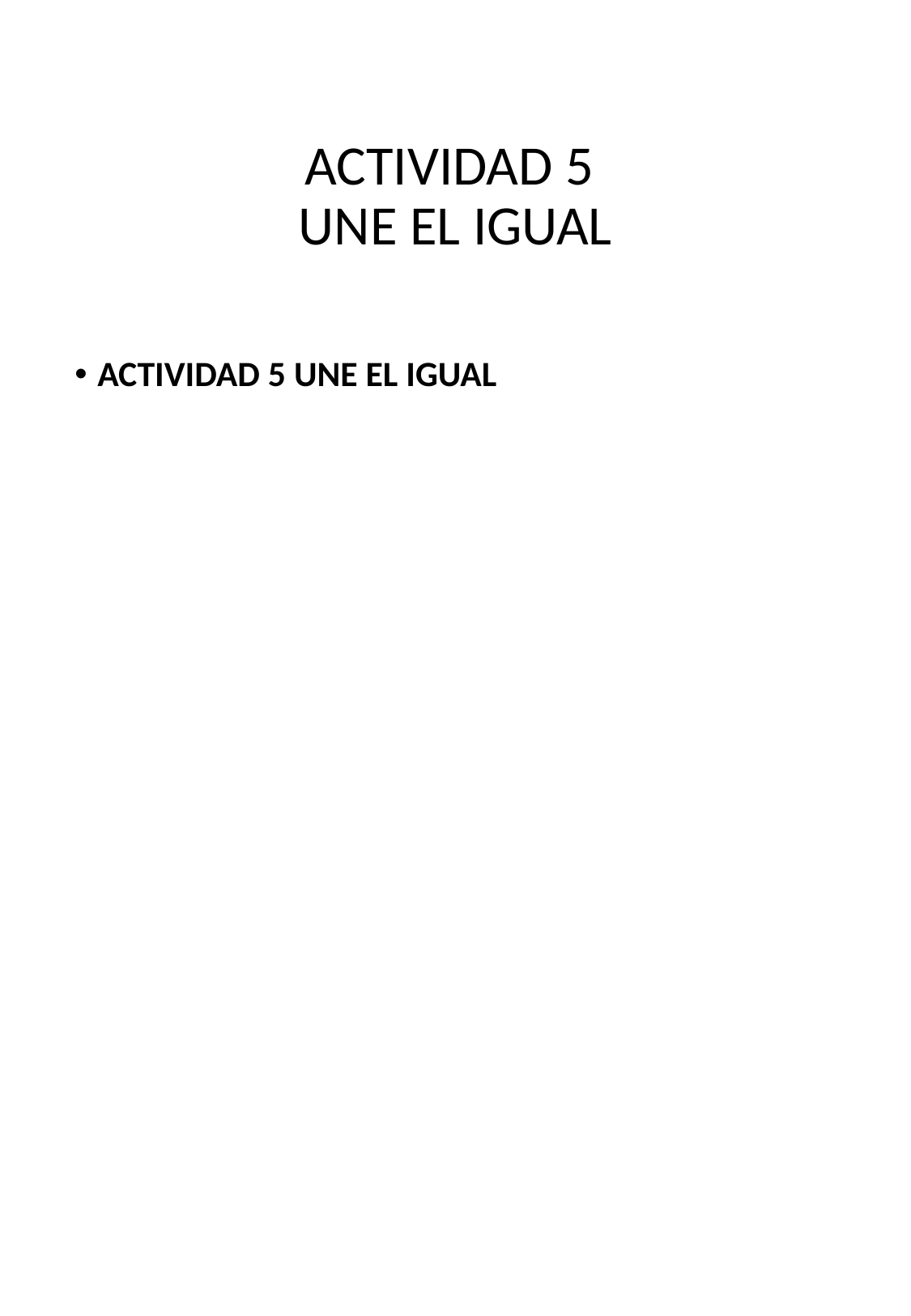

# ACTIVIDAD 5 UNE EL IGUAL
ACTIVIDAD 5 UNE EL IGUAL